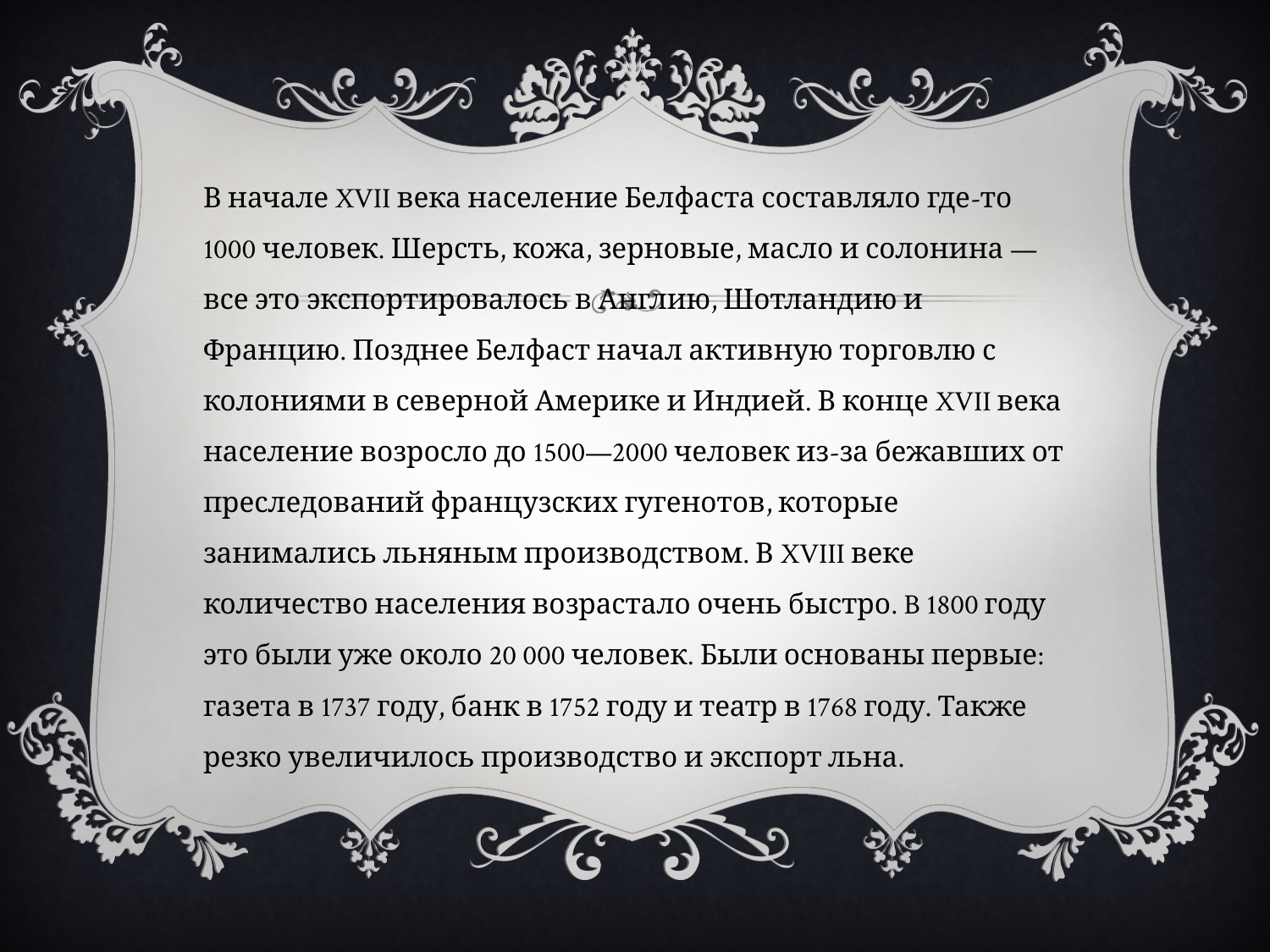

В начале XVII века население Белфаста составляло где-то 1000 человек. Шерсть, кожа, зерновые, масло и солонина — все это экспортировалось в Англию, Шотландию и Францию. Позднее Белфаст начал активную торговлю с колониями в северной Америке и Индией. В конце XVII века население возросло до 1500—2000 человек из-за бежавших от преследований французских гугенотов, которые занимались льняным производством. В XVIII веке количество населения возрастало очень быстро. B 1800 году это были уже около 20 000 человек. Были основаны первые: газета в 1737 году, банк в 1752 году и театр в 1768 году. Также резко увеличилось производство и экспорт льна.